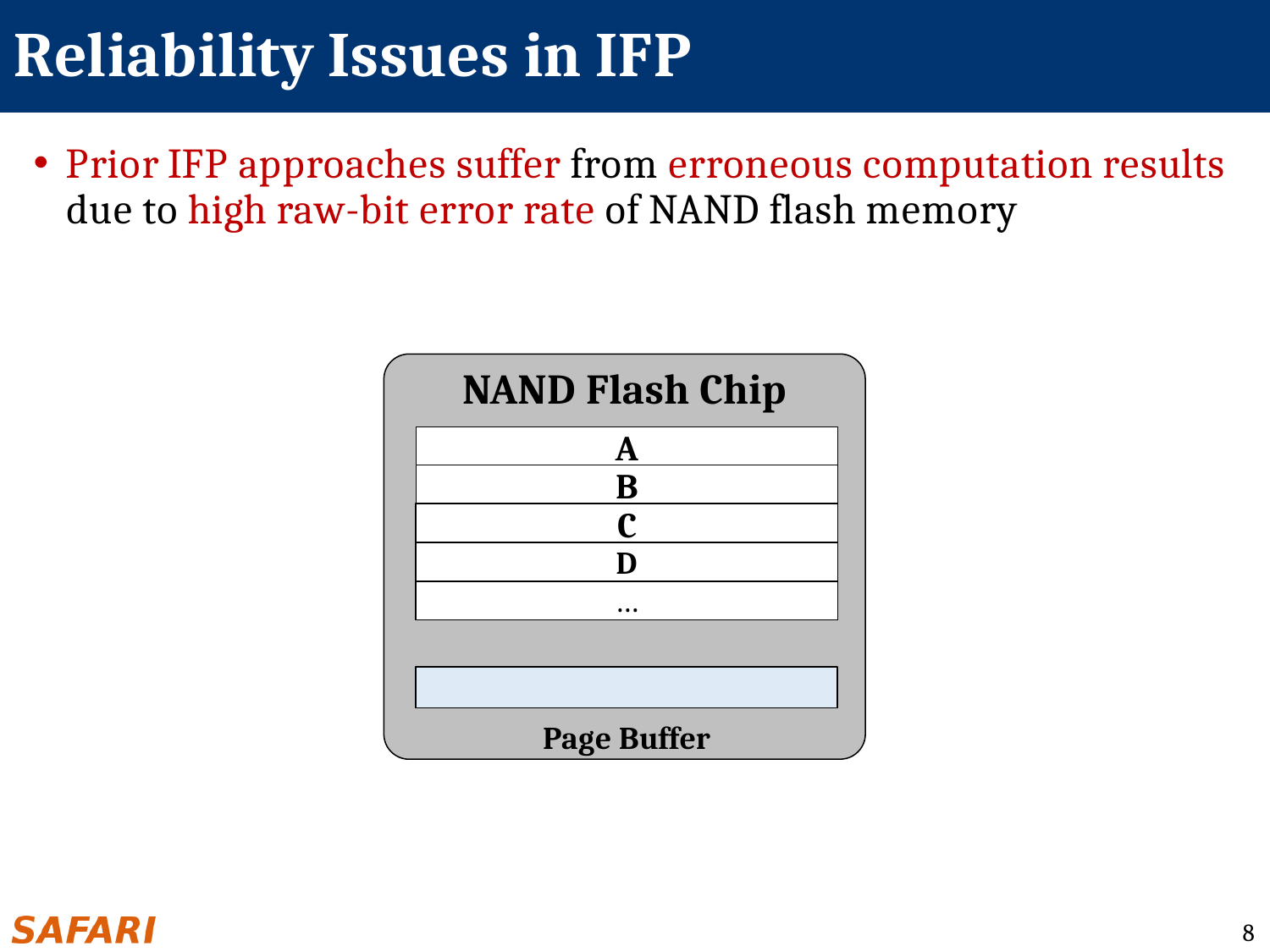

# Reliability Issues in IFP
Prior IFP approaches suffer from erroneous computation results due to high raw-bit error rate of NAND flash memory

NAND Flash Chip
A
B
C
D
…

Page Buffer
A
8